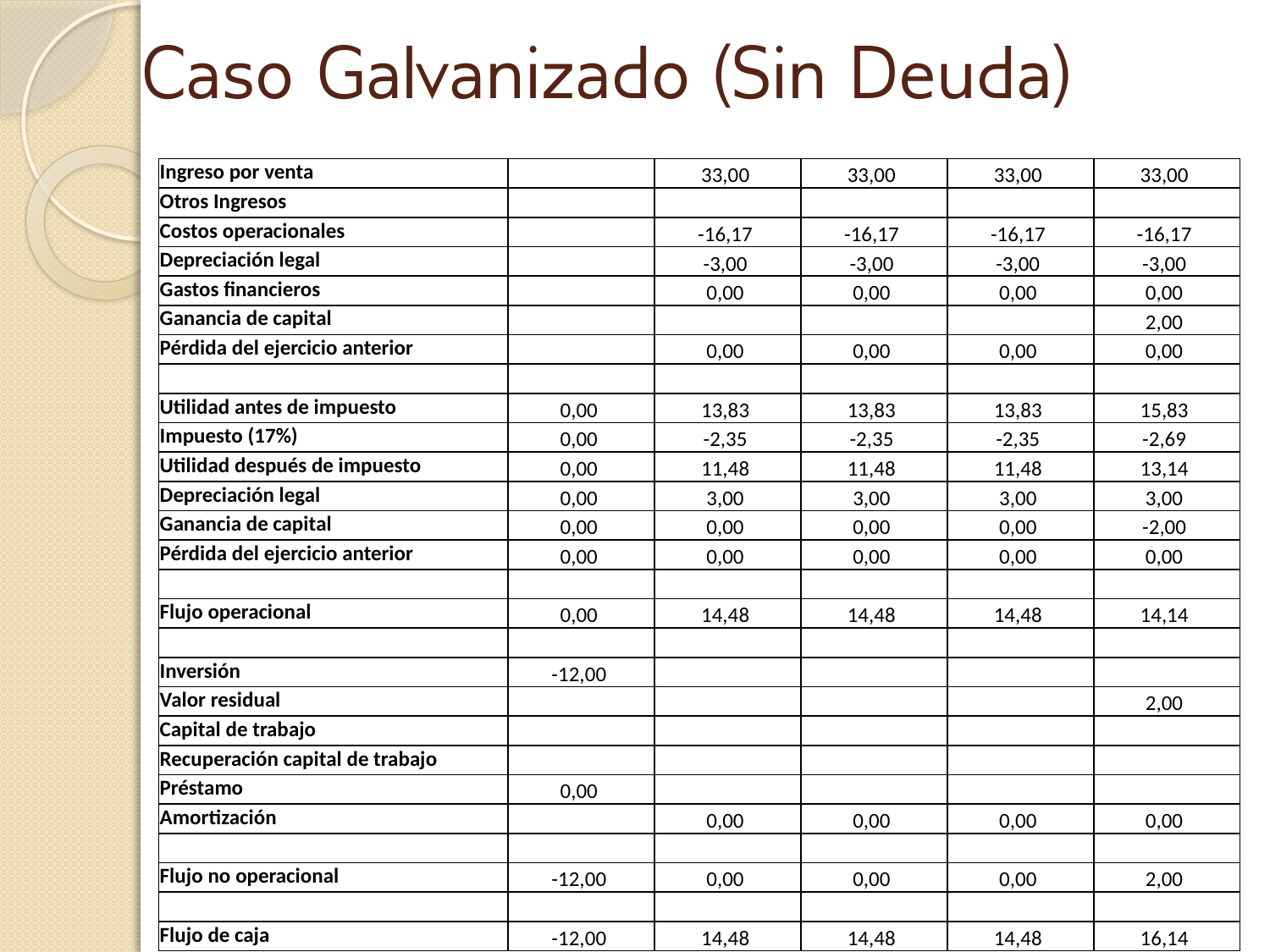

# Caso Galvanizado (Sin Deuda)
| Ingreso por venta |  | 33,00 | 33,00 | 33,00 | 33,00 |
| --- | --- | --- | --- | --- | --- |
| Otros Ingresos |  |  |  |  |  |
| Costos operacionales |  | -16,17 | -16,17 | -16,17 | -16,17 |
| Depreciación legal |  | -3,00 | -3,00 | -3,00 | -3,00 |
| Gastos financieros |  | 0,00 | 0,00 | 0,00 | 0,00 |
| Ganancia de capital |  |  |  |  | 2,00 |
| Pérdida del ejercicio anterior |  | 0,00 | 0,00 | 0,00 | 0,00 |
|  |  |  |  |  |  |
| Utilidad antes de impuesto | 0,00 | 13,83 | 13,83 | 13,83 | 15,83 |
| Impuesto (17%) | 0,00 | -2,35 | -2,35 | -2,35 | -2,69 |
| Utilidad después de impuesto | 0,00 | 11,48 | 11,48 | 11,48 | 13,14 |
| Depreciación legal | 0,00 | 3,00 | 3,00 | 3,00 | 3,00 |
| Ganancia de capital | 0,00 | 0,00 | 0,00 | 0,00 | -2,00 |
| Pérdida del ejercicio anterior | 0,00 | 0,00 | 0,00 | 0,00 | 0,00 |
|  |  |  |  |  |  |
| Flujo operacional | 0,00 | 14,48 | 14,48 | 14,48 | 14,14 |
|  |  |  |  |  |  |
| Inversión | -12,00 |  |  |  |  |
| Valor residual |  |  |  |  | 2,00 |
| Capital de trabajo |  |  |  |  |  |
| Recuperación capital de trabajo |  |  |  |  |  |
| Préstamo | 0,00 |  |  |  |  |
| Amortización |  | 0,00 | 0,00 | 0,00 | 0,00 |
|  |  |  |  |  |  |
| Flujo no operacional | -12,00 | 0,00 | 0,00 | 0,00 | 2,00 |
|  |  |  |  |  |  |
| Flujo de caja | -12,00 | 14,48 | 14,48 | 14,48 | 16,14 |